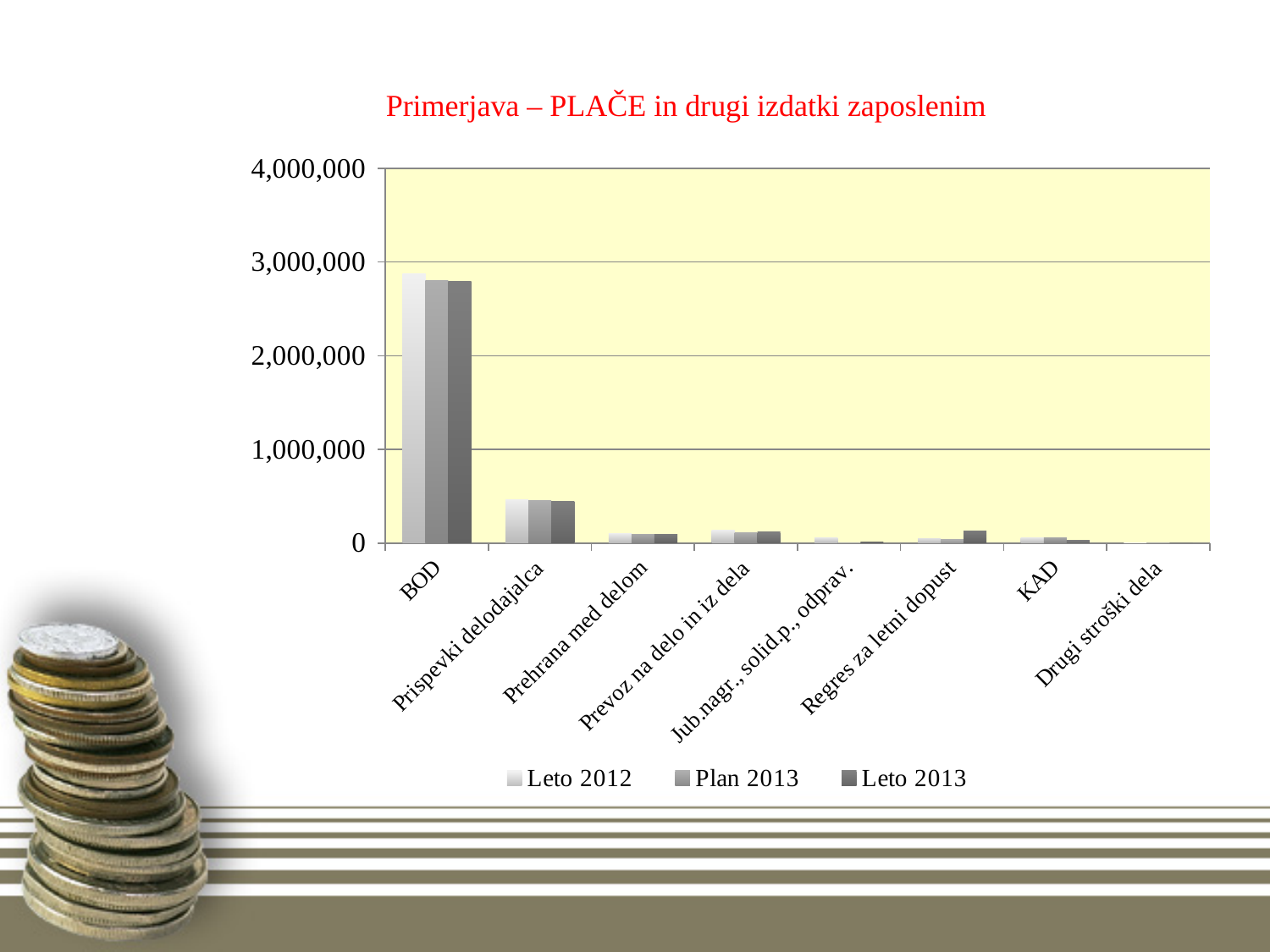

# Primerjava – PLAČE in drugi izdatki zaposlenim

### Chart

| Category | Leto 2012 | Plan 2013 | Leto 2013 |
|---|---|---|---|
| BOD | 2872754.0 | 2800000.0 | 2794717.0 |
| Prispevki delodajalca | 466739.0 | 451000.0 | 448934.0 |
| Prehrana med delom | 99785.0 | 94000.0 | 95443.0 |
| Prevoz na delo in iz dela | 136689.0 | 107000.0 | 116579.0 |
| Jub.nagr., solid.p., odprav. | 55089.0 | 3300.0 | 10835.0 |
| Regres za letni dopust | 46743.0 | 37000.0 | 126512.0 |
| KAD | 56120.0 | 56000.0 | 29460.0 |
| Drugi stroški dela | 2042.0 | 1000.0 | 1018.0 |